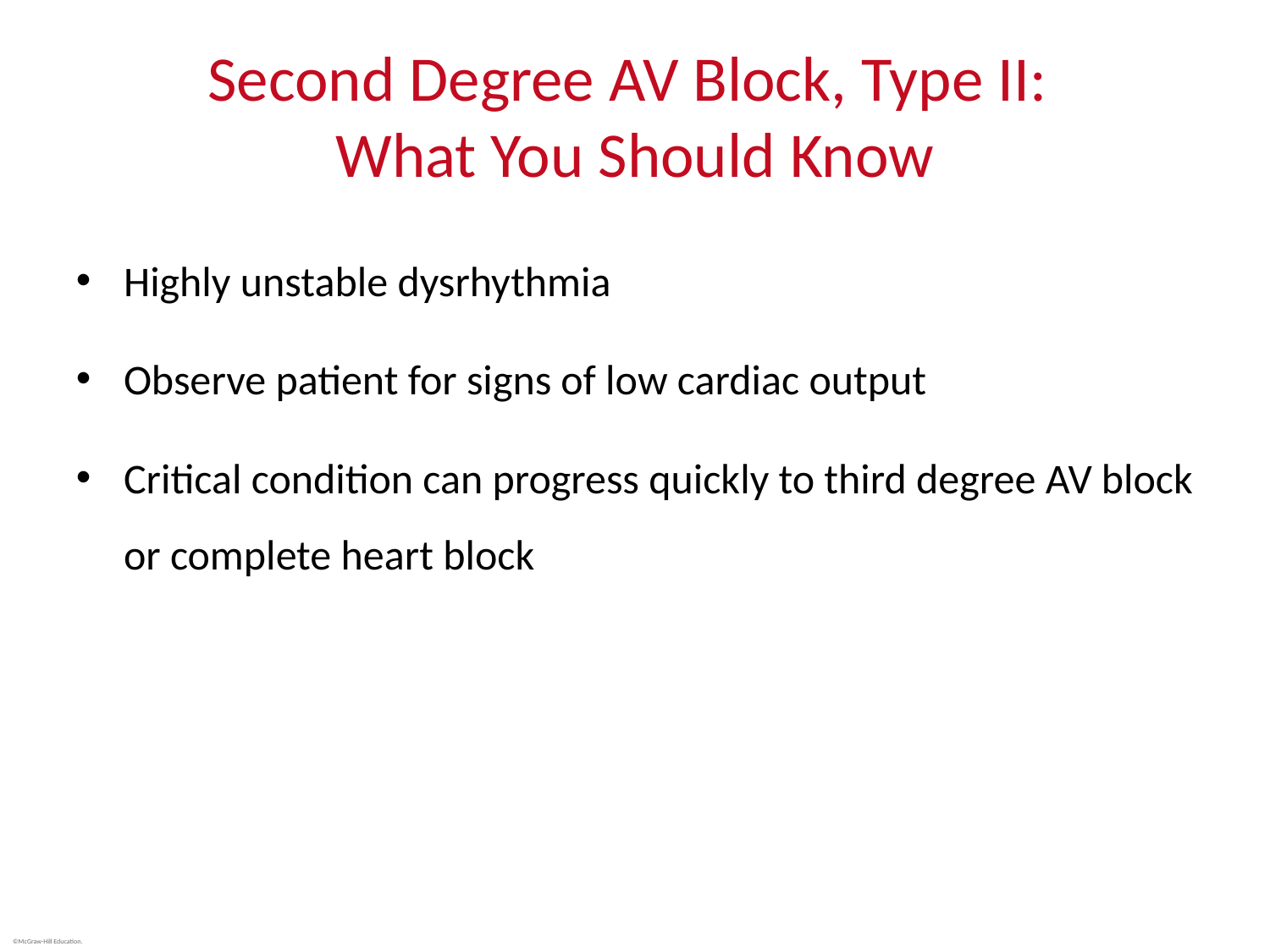

# Second Degree AV Block, Type II: What You Should Know
Highly unstable dysrhythmia
Observe patient for signs of low cardiac output
Critical condition can progress quickly to third degree AV block or complete heart block